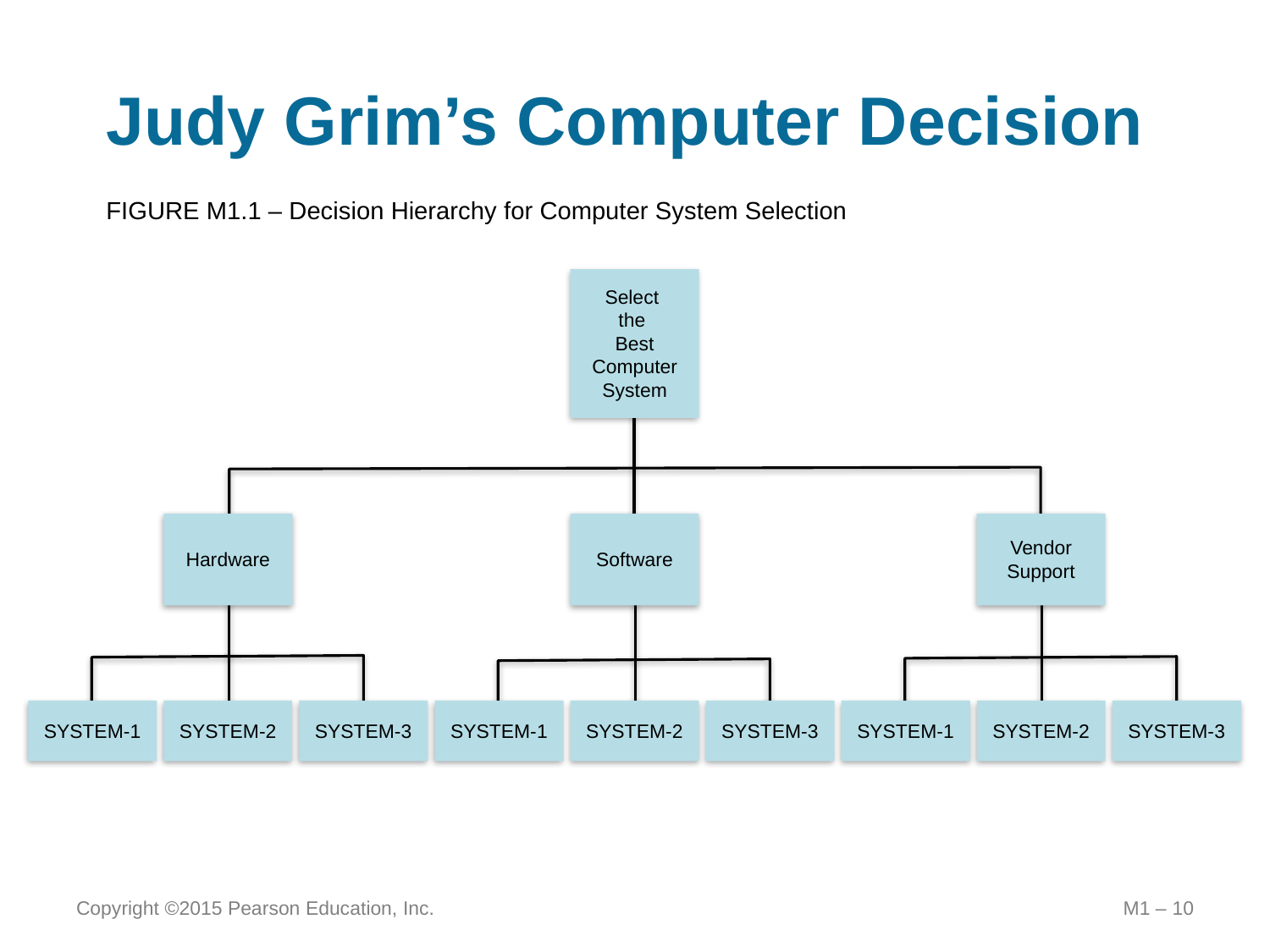

# Judy Grim’s Computer Decision
FIGURE M1.1 – Decision Hierarchy for Computer System Selection

Select
the
Best Computer System

Hardware

Software

Vendor Support

SYSTEM-1

SYSTEM-2

SYSTEM-3

SYSTEM-1

SYSTEM-2

SYSTEM-3

SYSTEM-1

SYSTEM-2

SYSTEM-3
Copyright ©2015 Pearson Education, Inc.
M1 – 10